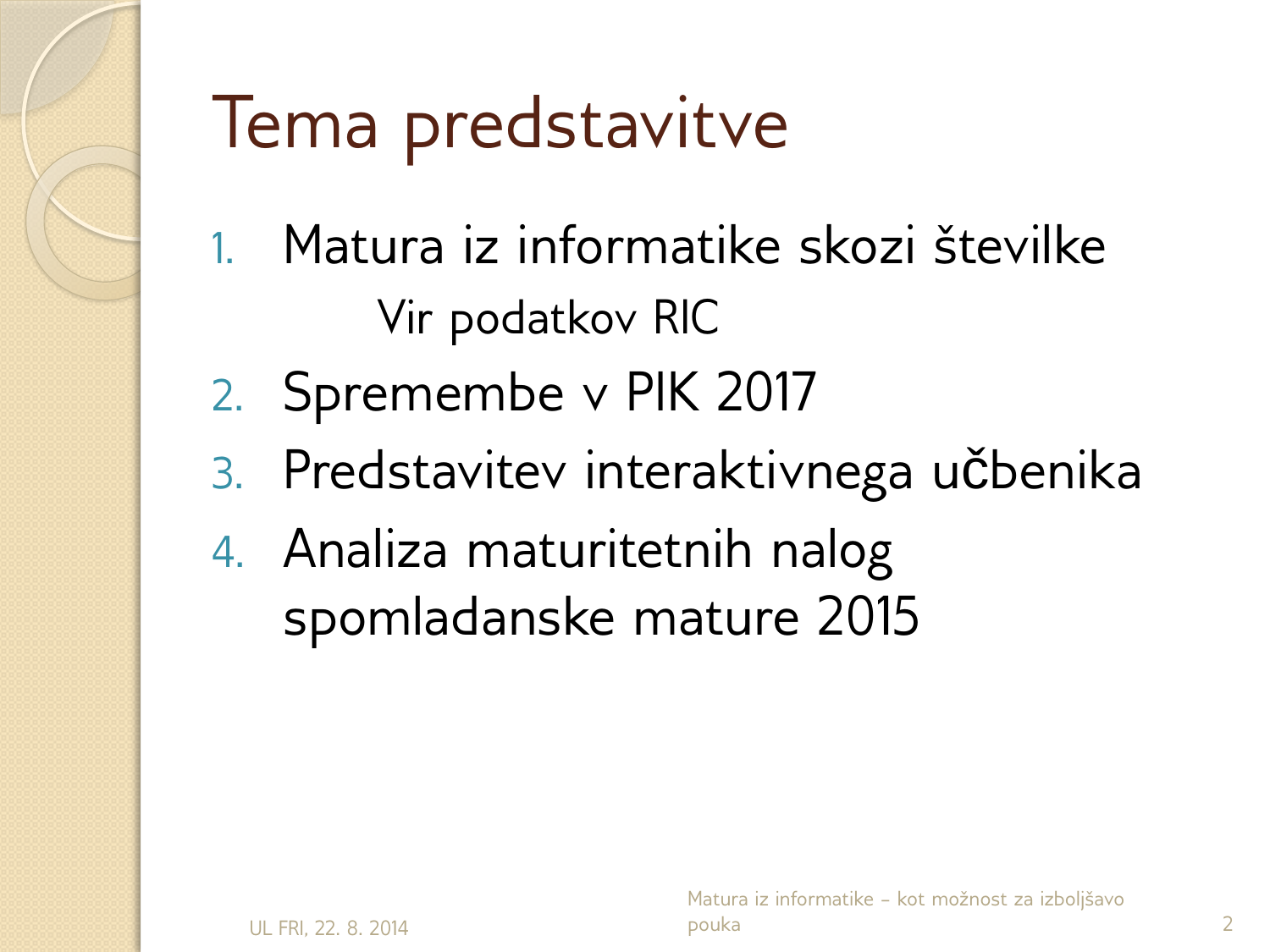

# Tema predstavitve
Matura iz informatike skozi številke
	Vir podatkov RIC
Spremembe v PIK 2017
Predstavitev interaktivnega učbenika
Analiza maturitetnih nalog spomladanske mature 2015
Matura iz informatike – kot možnost za izboljšavo pouka
2
UL FRI, 22. 8. 2014